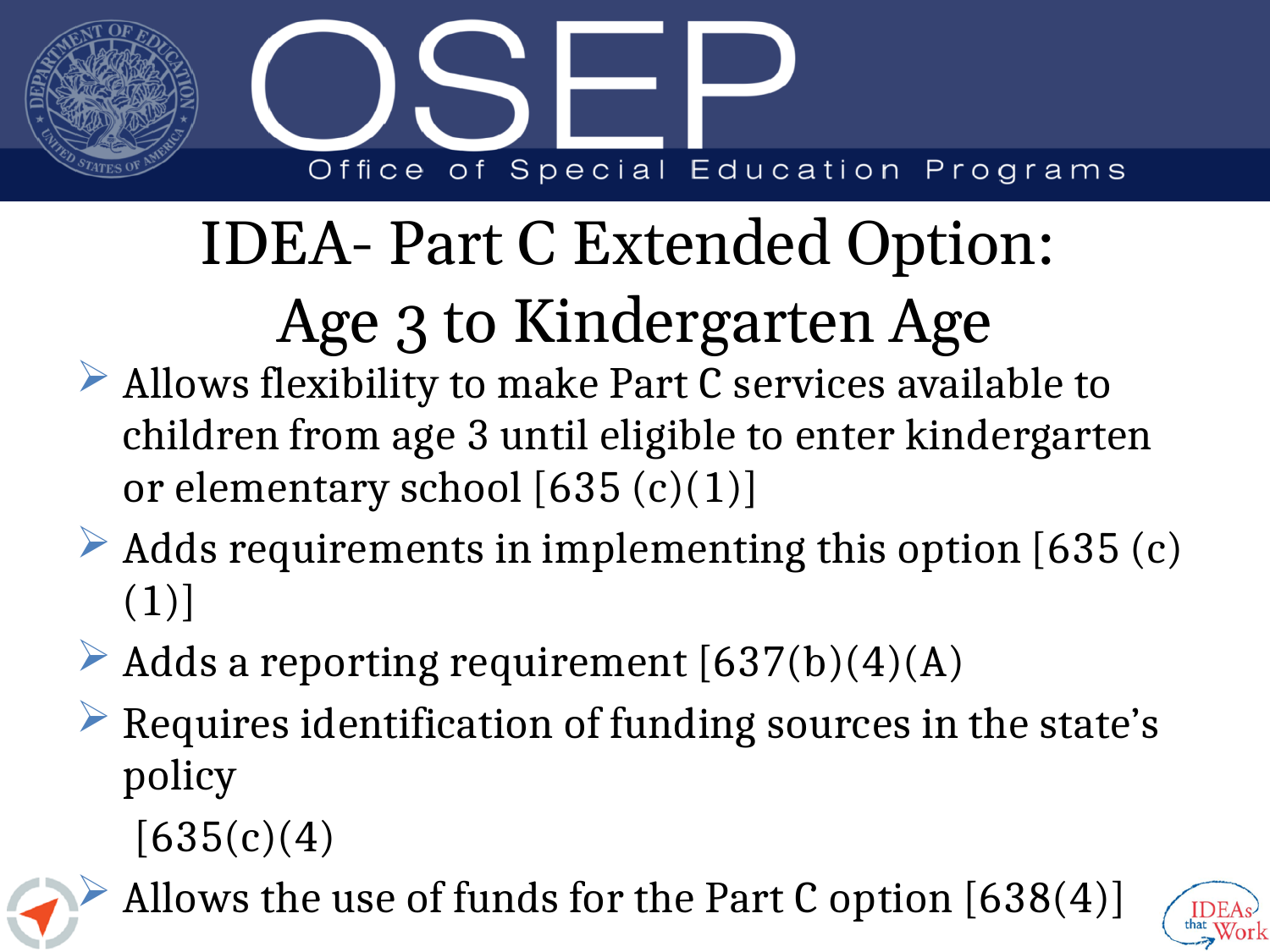

# IDEA- Part C Extended Option: Age 3 to Kindergarten Age
Allows flexibility to make Part C services available to children from age 3 until eligible to enter kindergarten or elementary school [635 (c)(1)]
Adds requirements in implementing this option [635 (c)(1)]
Adds a reporting requirement [637(b)(4)(A)
Requires identification of funding sources in the state’s policy
      [635(c)(4)
Allows the use of funds for the Part C option [638(4)]